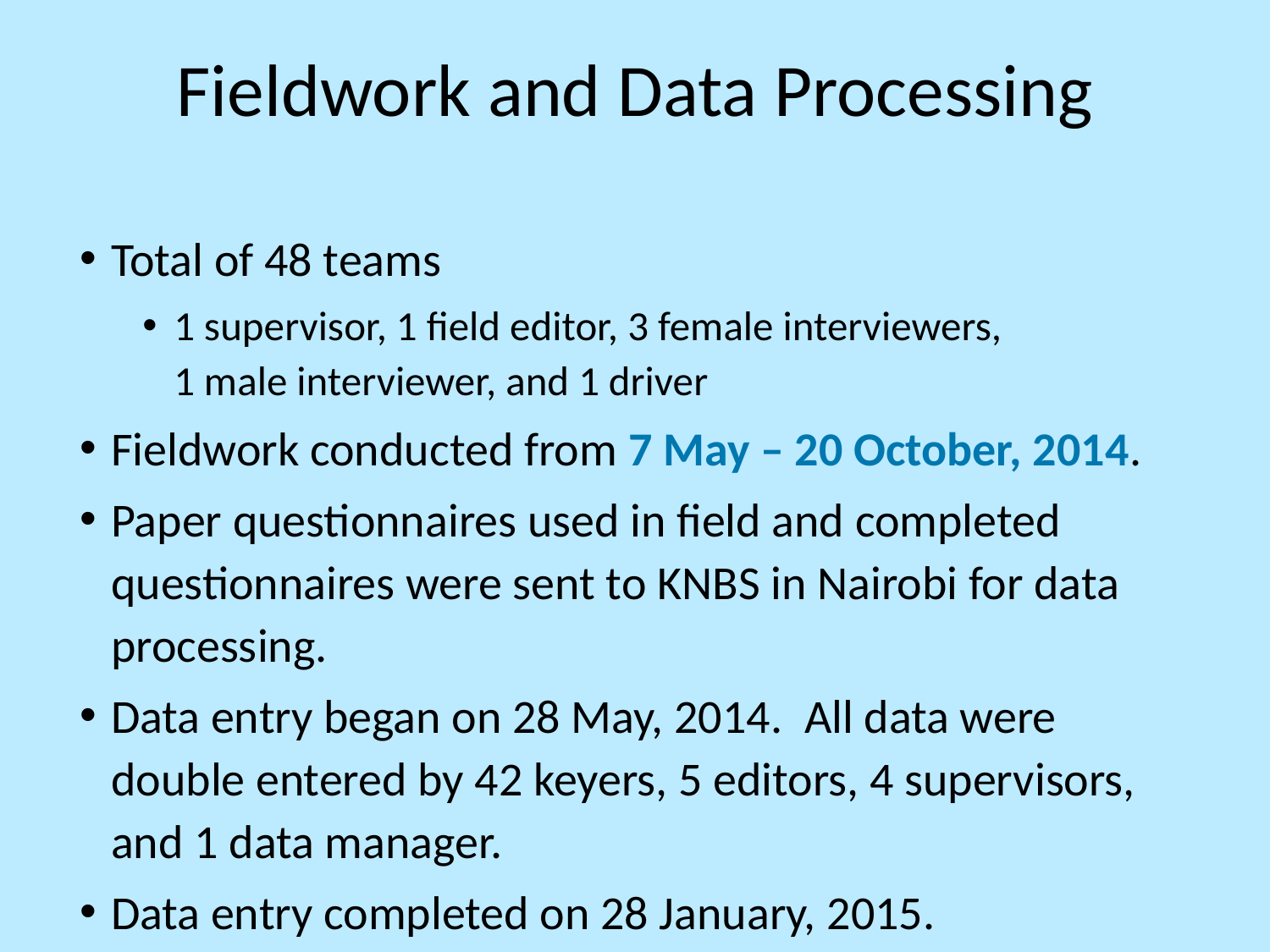

# Fieldwork and Data Processing
Total of 48 teams
1 supervisor, 1 field editor, 3 female interviewers,
1 male interviewer, and 1 driver
Fieldwork conducted from 7 May – 20 October, 2014.
Paper questionnaires used in field and completed questionnaires were sent to KNBS in Nairobi for data processing.
Data entry began on 28 May, 2014.  All data were double entered by 42 keyers, 5 editors, 4 supervisors, and 1 data manager.
Data entry completed on 28 January, 2015.